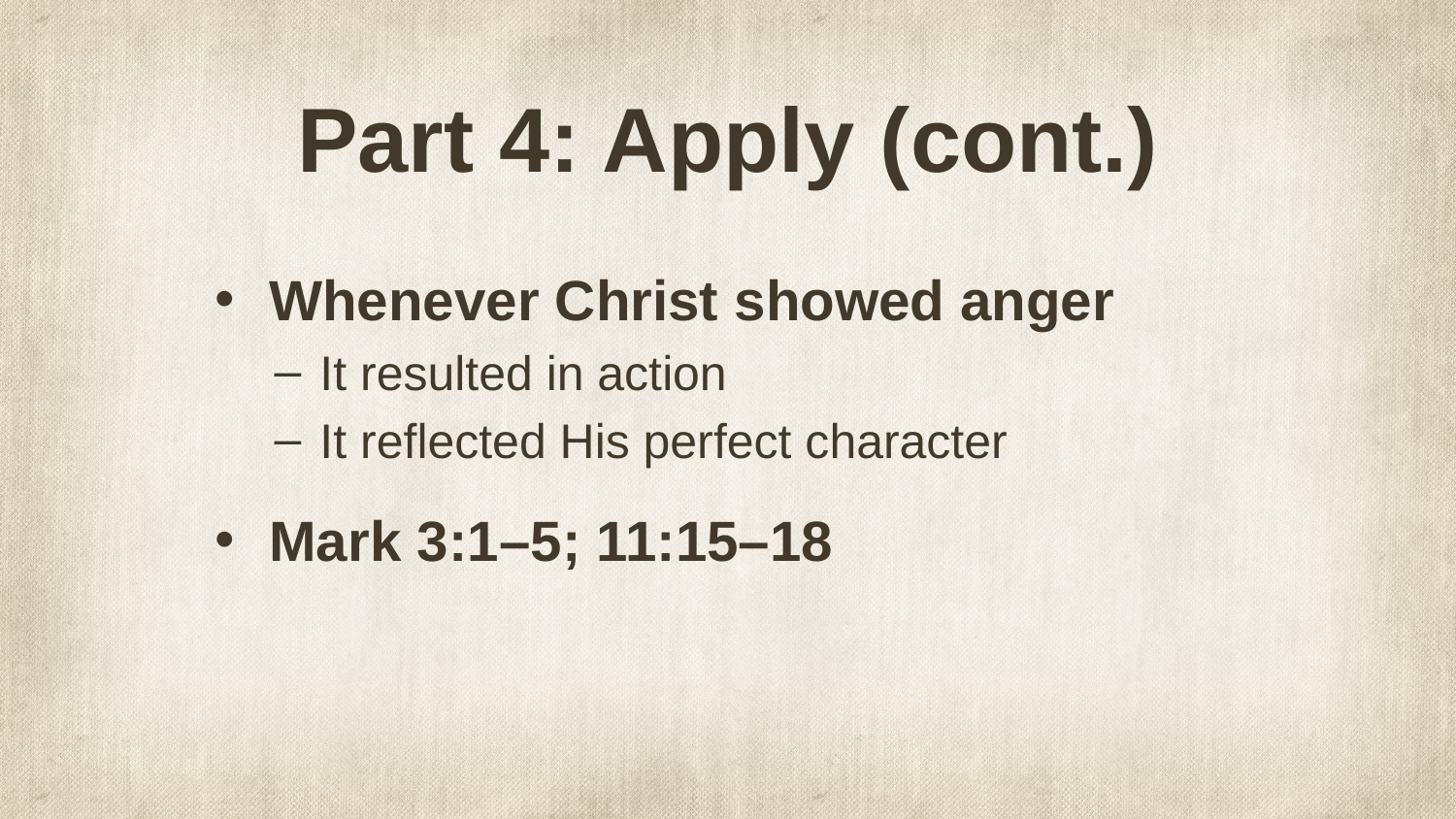

# Part 4: Apply (cont.)
Whenever Christ showed anger
It resulted in action
It reflected His perfect character
Mark 3:1–5; 11:15–18